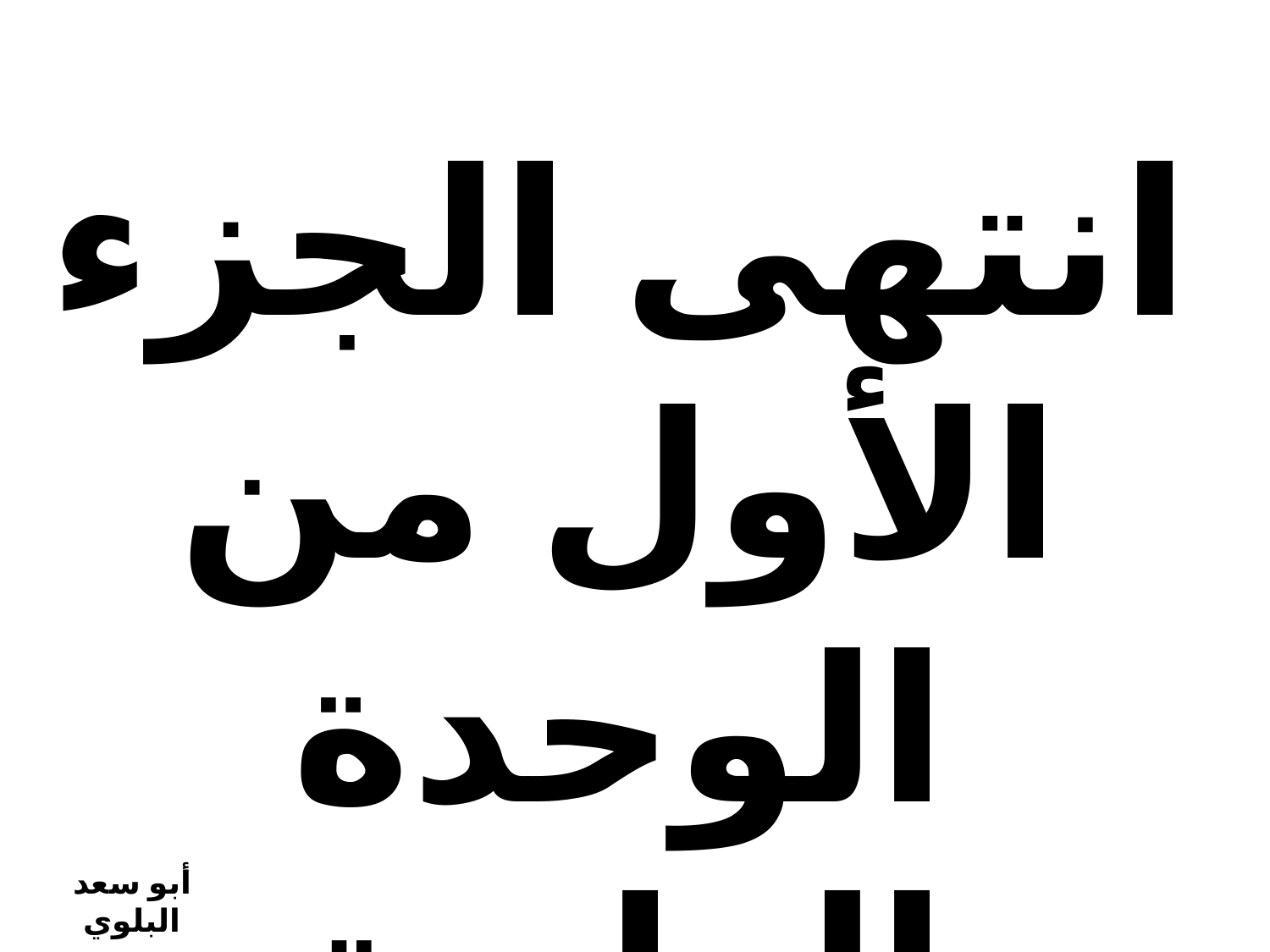

انتهى الجزء الأول من الوحدة الرابعة
أبو سعد البلوي